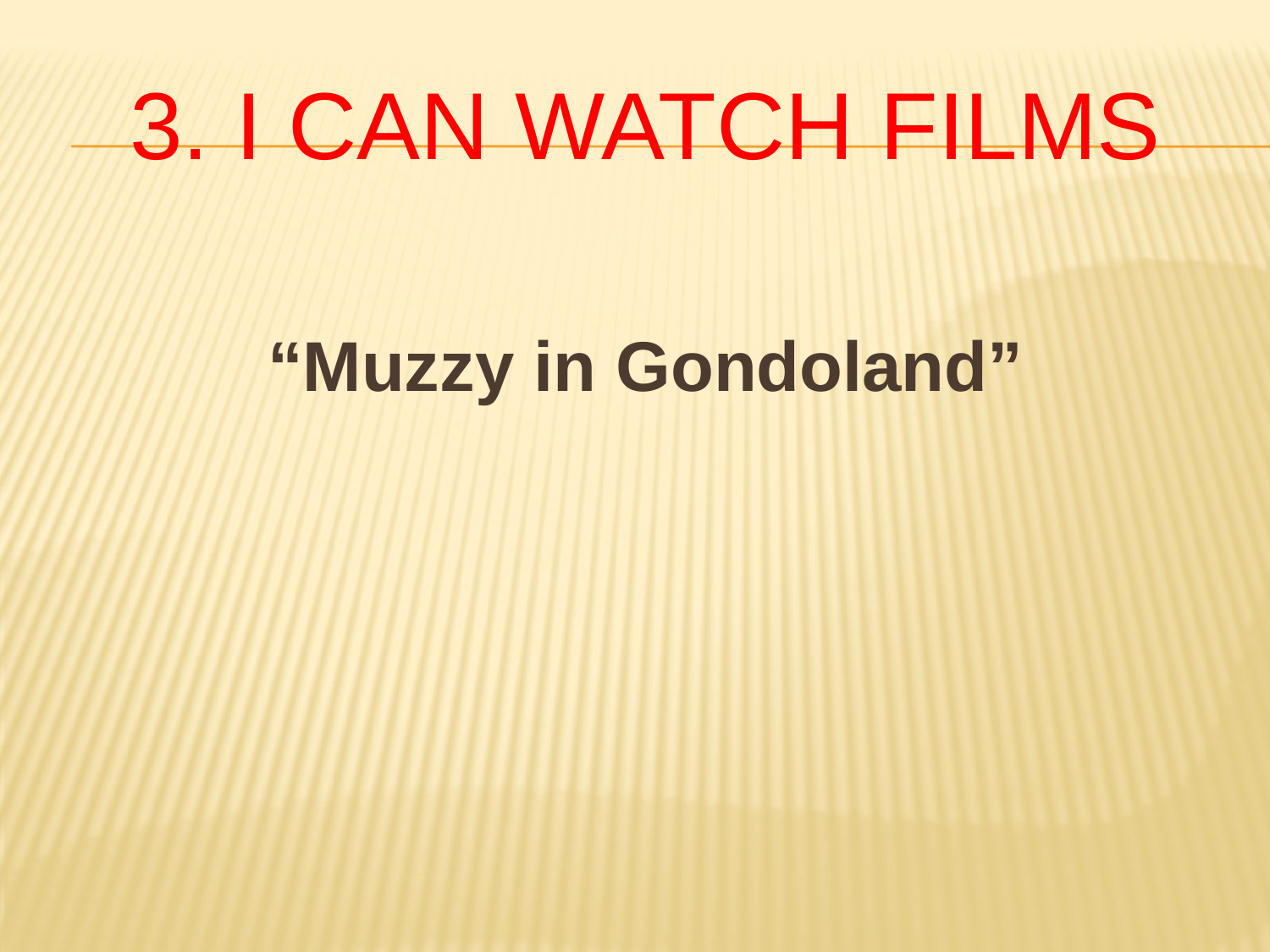

# 3. I can watch films

“Muzzy in Gondoland”